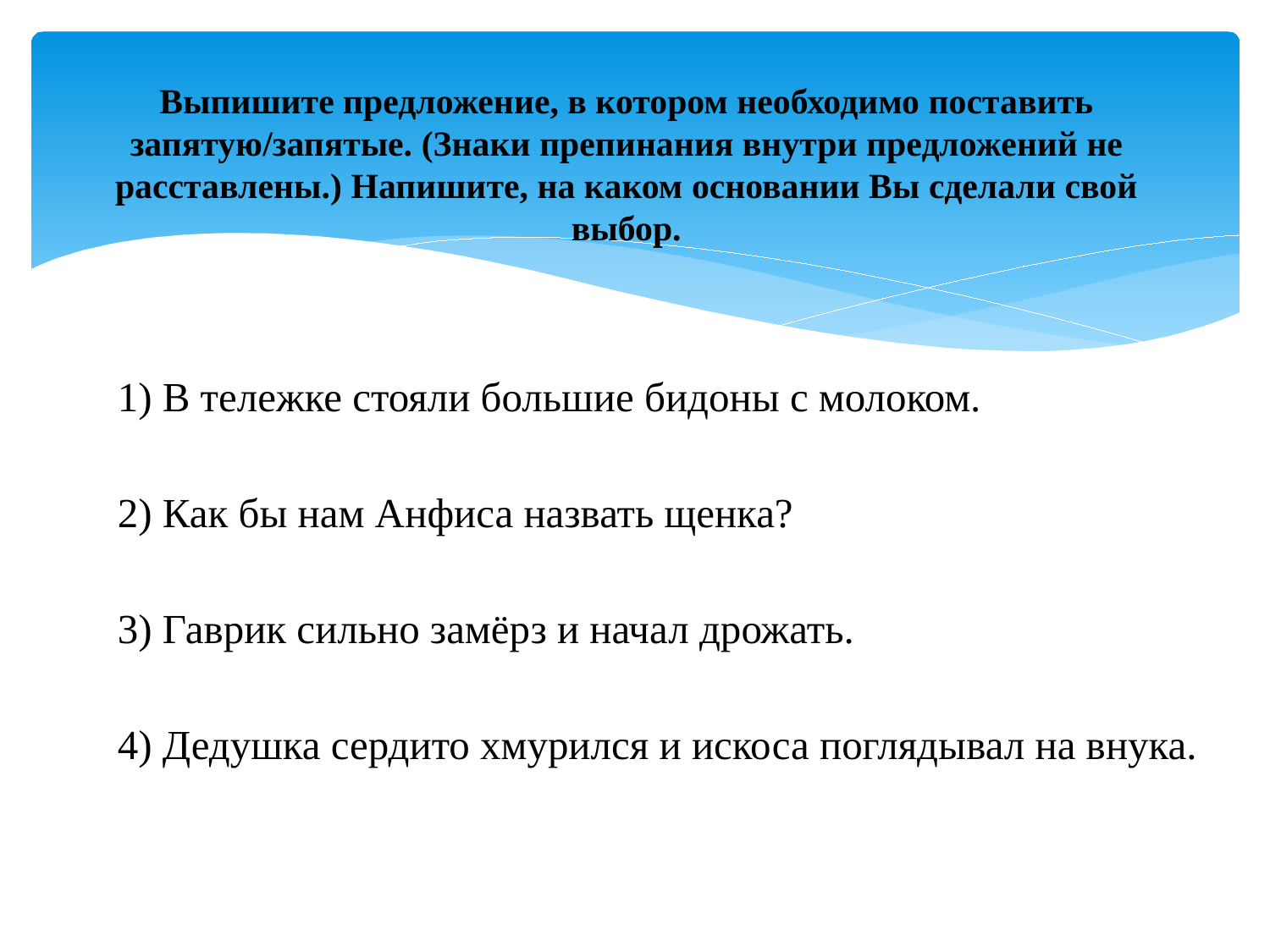

# Выпишите предложение, в котором необходимо поставить запятую/запятые. (Знаки препинания внутри предложений не расставлены.) Напишите, на каком основании Вы сделали свой выбор.

1) В тележке стояли большие бидоны с молоком.

2) Как бы нам Анфиса назвать щенка?

3) Гаврик сильно замёрз и начал дрожать.

4) Дедушка сердито хмурился и искоса поглядывал на внука.